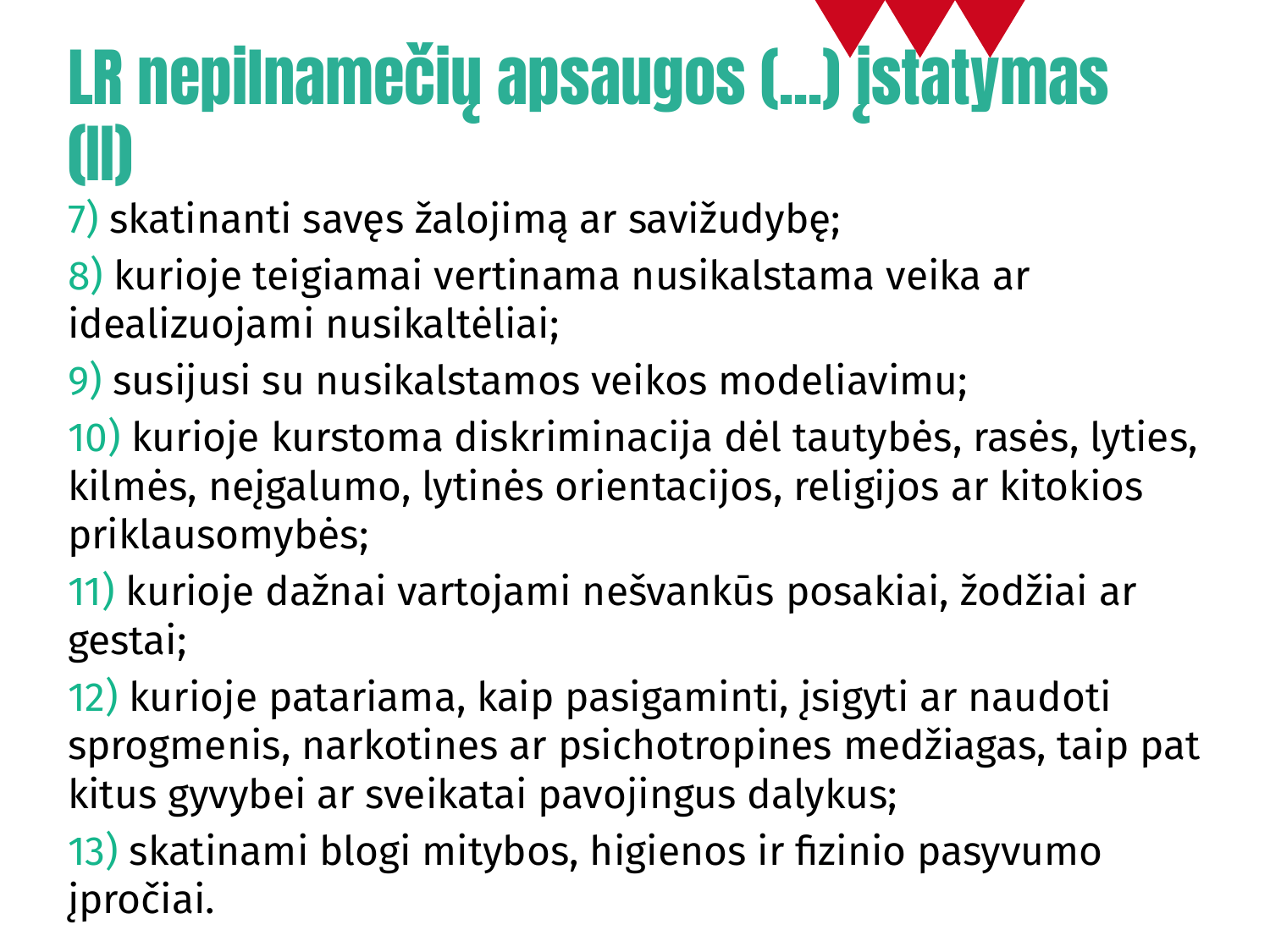

# LR nepilnamečių apsaugos (...) įstatymas (II)
7) skatinanti savęs žalojimą ar savižudybę;
8) kurioje teigiamai vertinama nusikalstama veika ar idealizuojami nusikaltėliai;
9) susijusi su nusikalstamos veikos modeliavimu;
10) kurioje kurstoma diskriminacija dėl tautybės, rasės, lyties, kilmės, neįgalumo, lytinės orientacijos, religijos ar kitokios priklausomybės;
11) kurioje dažnai vartojami nešvankūs posakiai, žodžiai ar gestai;
12) kurioje patariama, kaip pasigaminti, įsigyti ar naudoti sprogmenis, narkotines ar psichotropines medžiagas, taip pat kitus gyvybei ar sveikatai pavojingus dalykus;
13) skatinami blogi mitybos, higienos ir fizinio pasyvumo įpročiai.